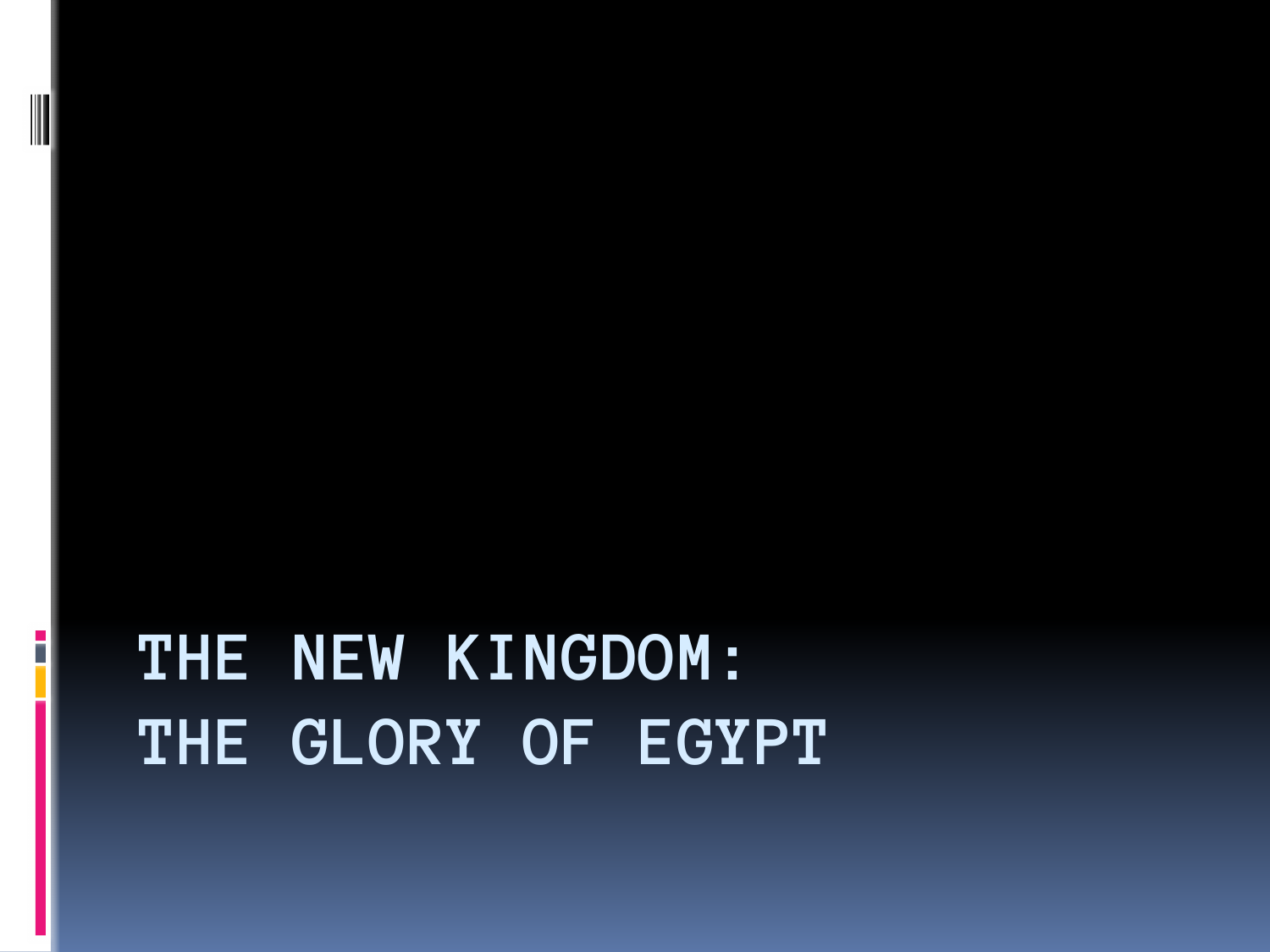

# The New Kingdom: The Glory of Egypt